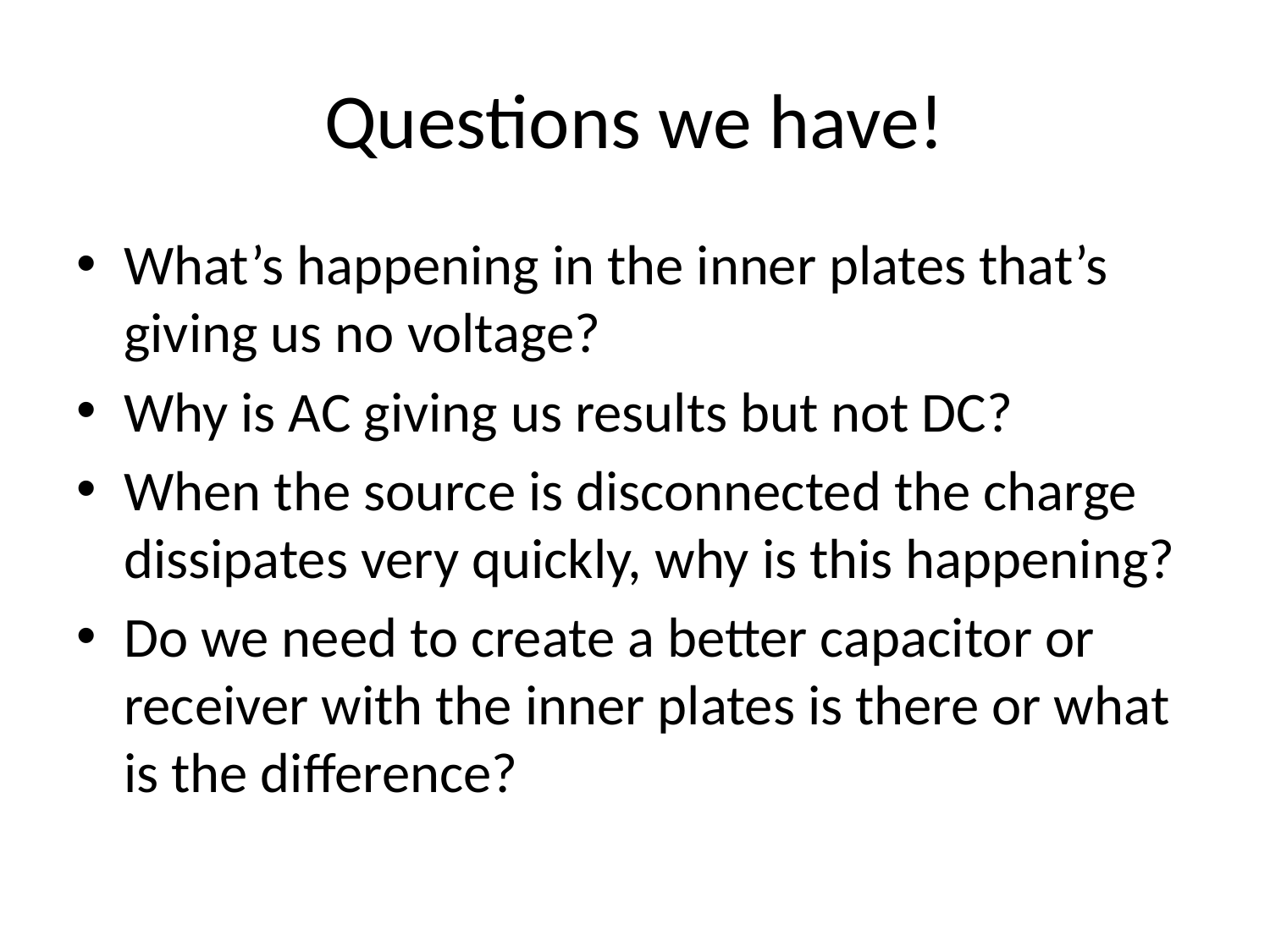

# Questions we have!
What’s happening in the inner plates that’s giving us no voltage?
Why is AC giving us results but not DC?
When the source is disconnected the charge dissipates very quickly, why is this happening?
Do we need to create a better capacitor or receiver with the inner plates is there or what is the difference?